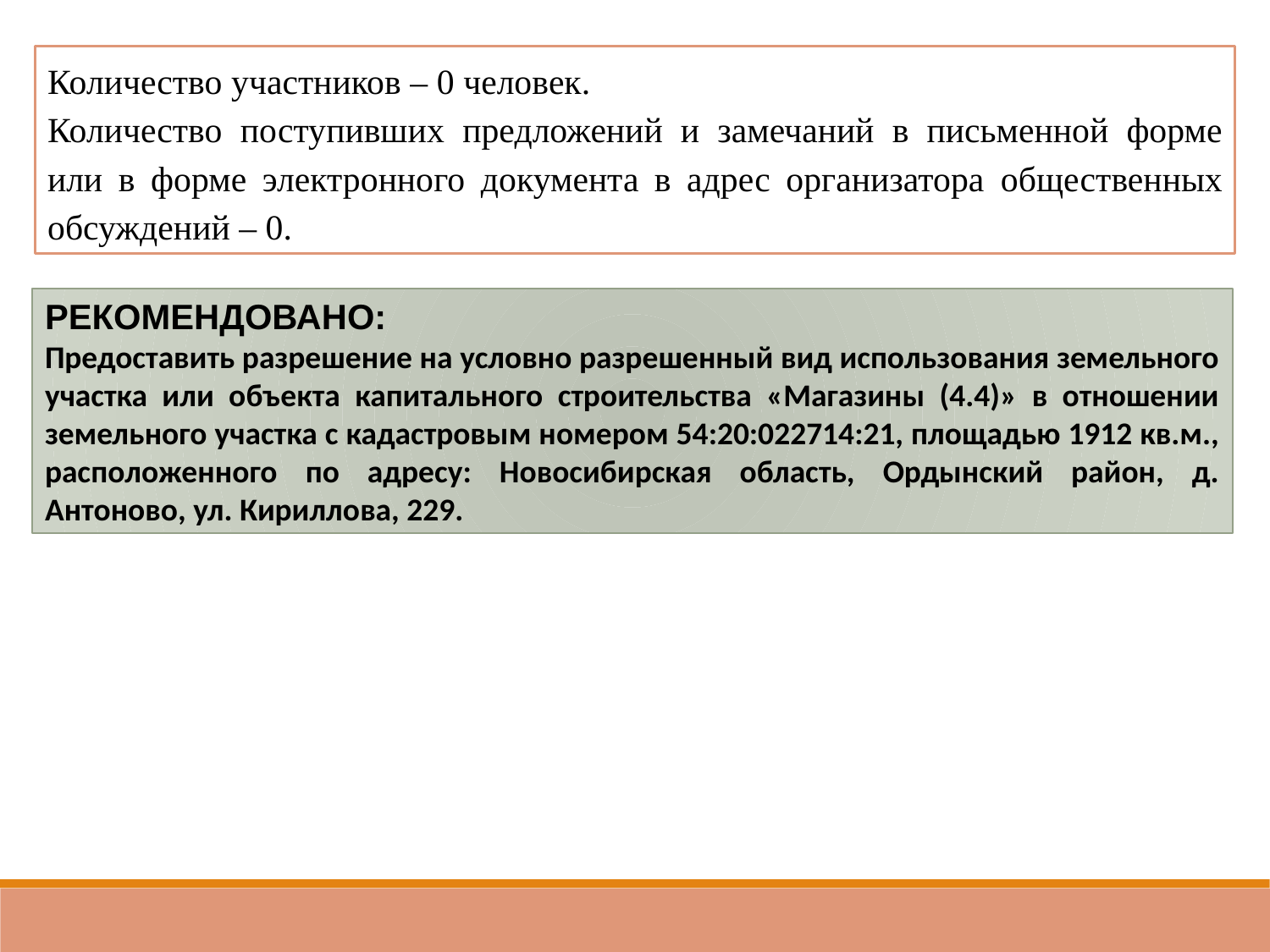

Количество участников – 0 человек.
Количество поступивших предложений и замечаний в письменной форме или в форме электронного документа в адрес организатора общественных обсуждений – 0.
РЕКОМЕНДОВАНО:
Предоставить разрешение на условно разрешенный вид использования земельного участка или объекта капитального строительства «Магазины (4.4)» в отношении земельного участка с кадастровым номером 54:20:022714:21, площадью 1912 кв.м., расположенного по адресу: Новосибирская область, Ордынский район, д. Антоново, ул. Кириллова, 229.